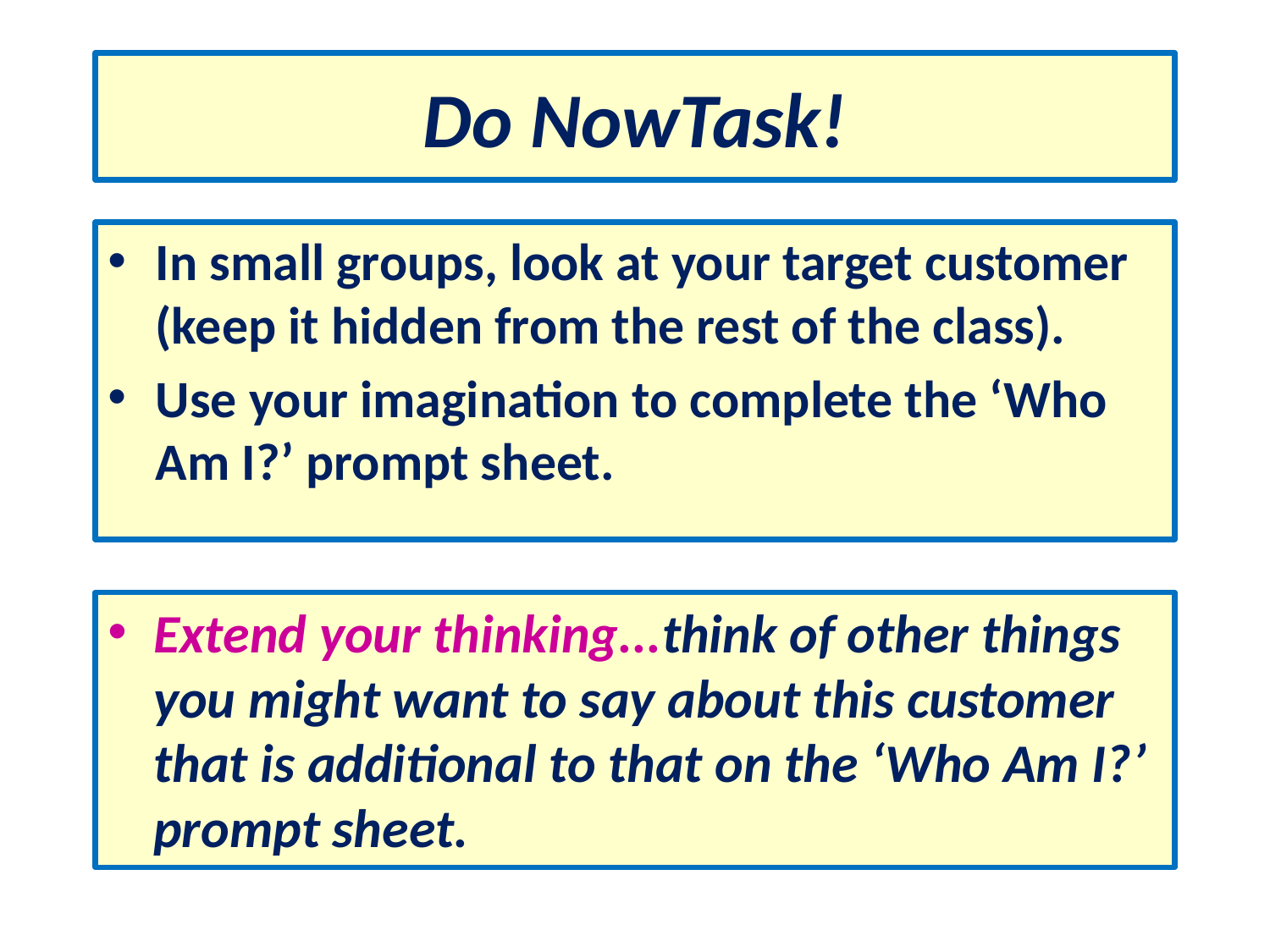

# Do NowTask!
In small groups, look at your target customer (keep it hidden from the rest of the class).
Use your imagination to complete the ‘Who Am I?’ prompt sheet.
Extend your thinking...think of other things you might want to say about this customer that is additional to that on the ‘Who Am I?’ prompt sheet.